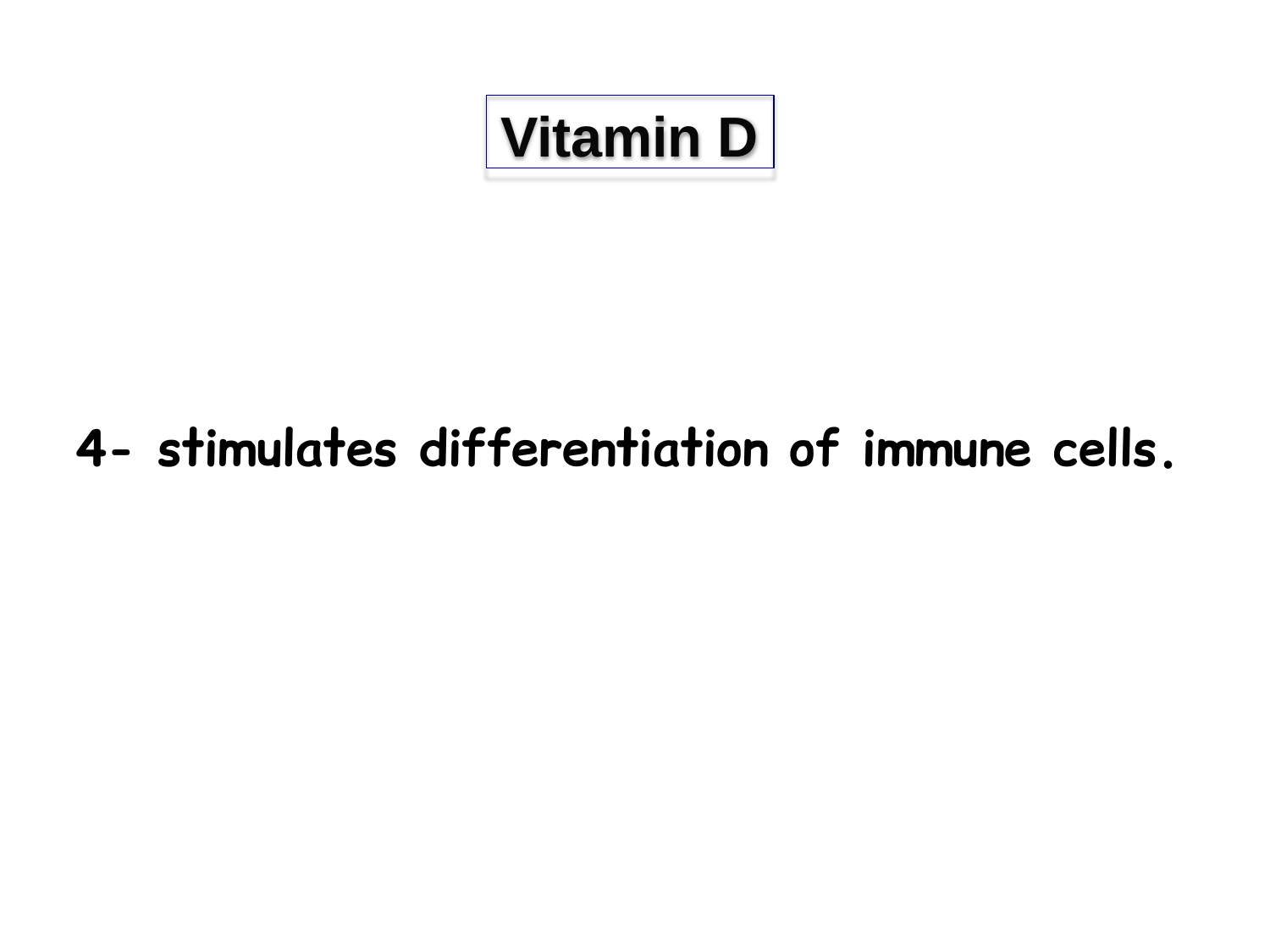

Vitamin D
4- stimulates differentiation of immune cells.